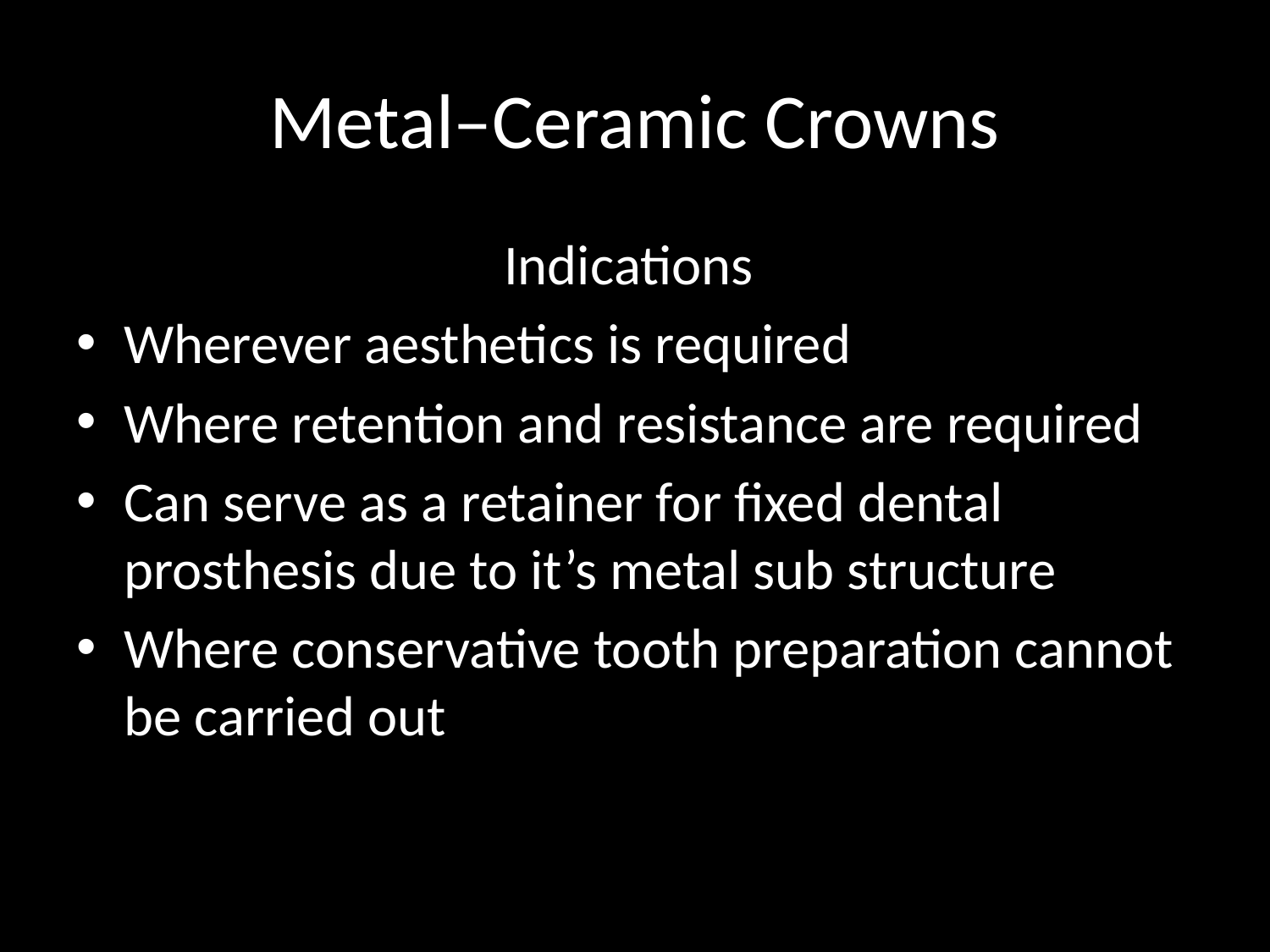

# Metal–Ceramic Crowns
Indications
Wherever aesthetics is required
Where retention and resistance are required
Can serve as a retainer for fixed dental prosthesis due to it’s metal sub structure
Where conservative tooth preparation cannot be carried out